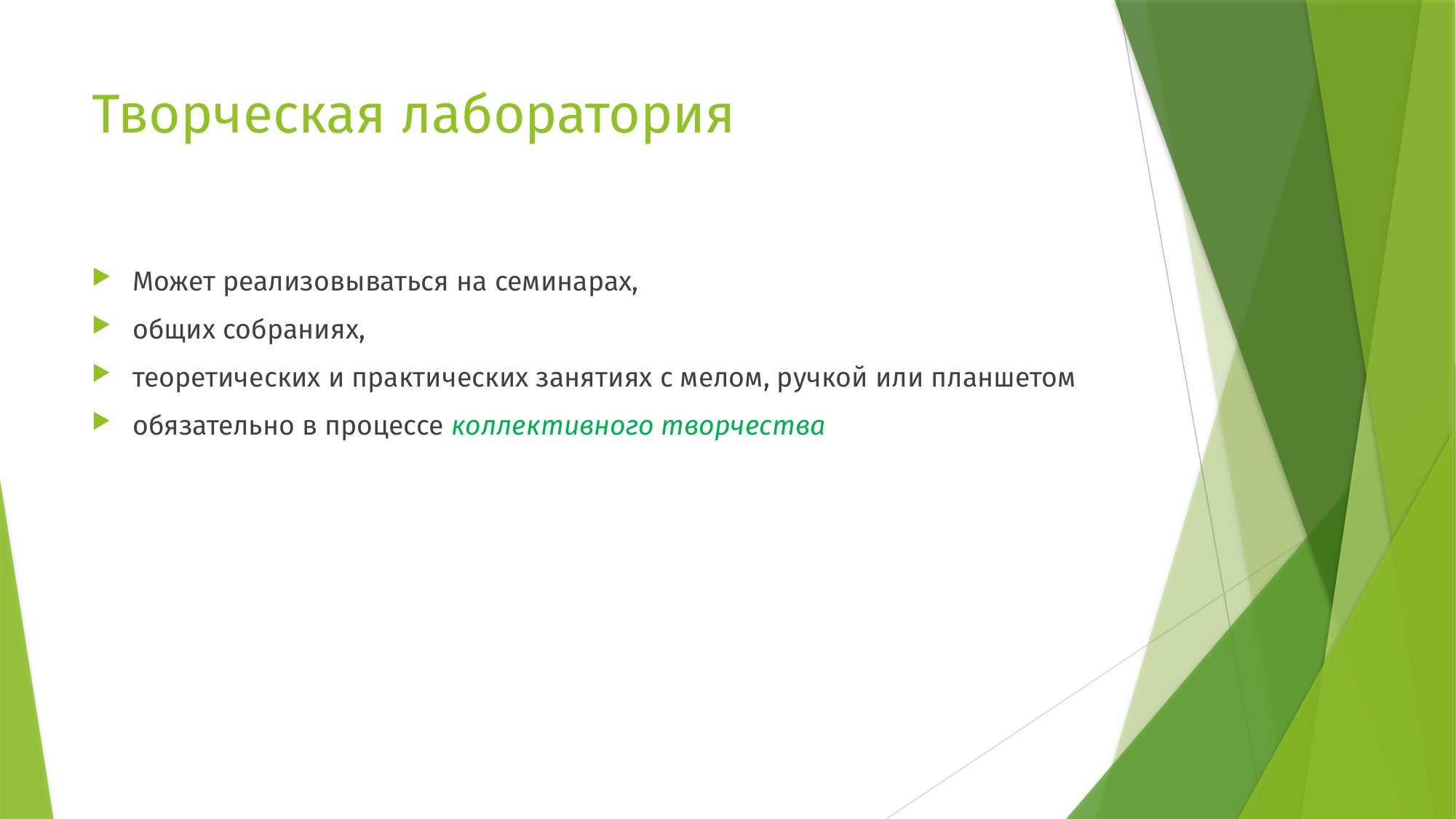

# Творческая лаборатория
Может реализовываться на семинарах,
общих собраниях,
теоретических и практических занятиях с мелом, ручкой или планшетом
обязательно в процессе коллективного творчества